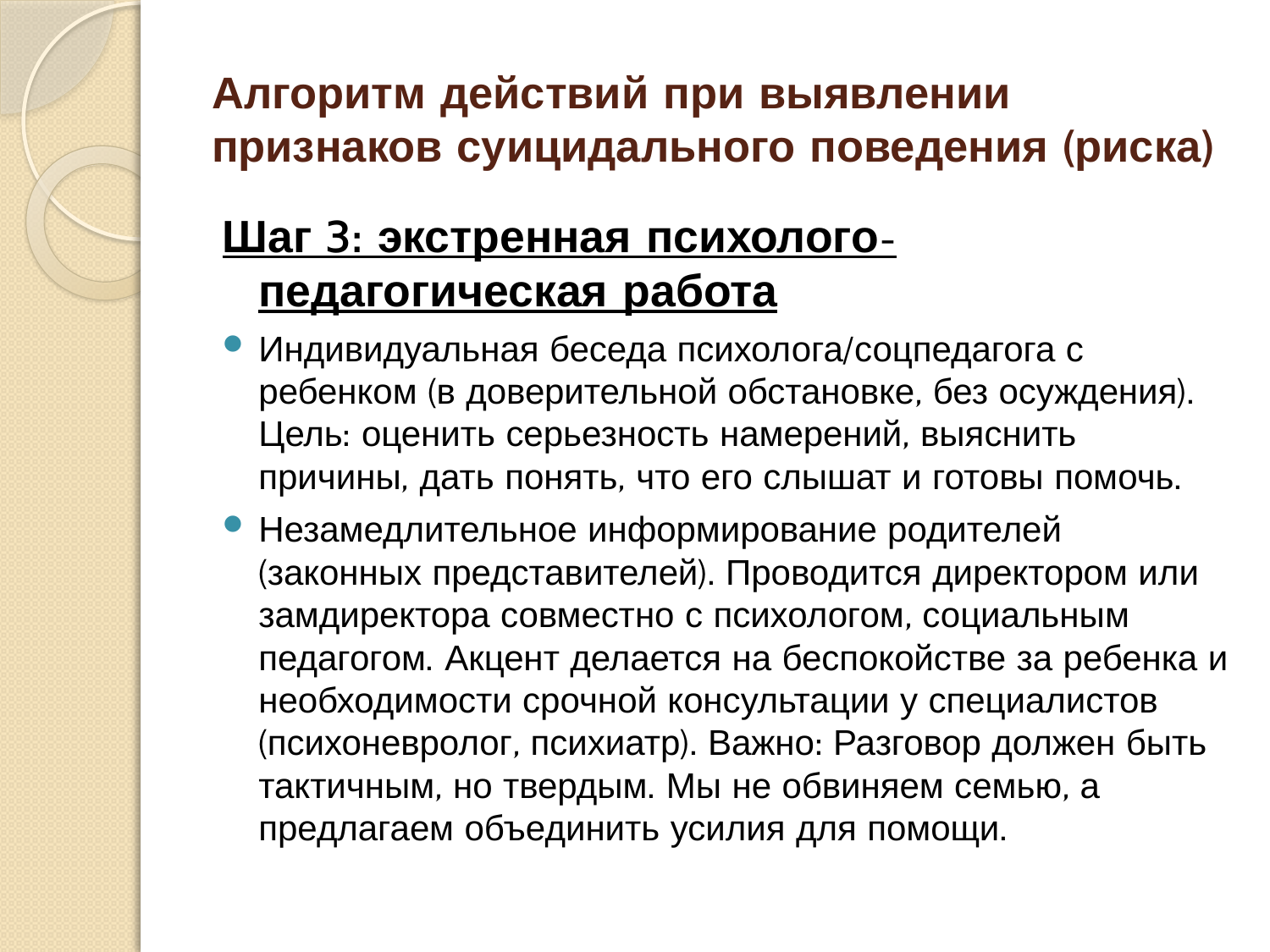

# Алгоритм действий при выявлении признаков суицидального поведения (риска)
Шаг 3: экстренная психолого-педагогическая работа
Индивидуальная беседа психолога/соцпедагога с ребенком (в доверительной обстановке, без осуждения). Цель: оценить серьезность намерений, выяснить причины, дать понять, что его слышат и готовы помочь.
Незамедлительное информирование родителей (законных представителей). Проводится директором или замдиректора совместно с психологом, социальным педагогом. Акцент делается на беспокойстве за ребенка и необходимости срочной консультации у специалистов (психоневролог, психиатр). Важно: Разговор должен быть тактичным, но твердым. Мы не обвиняем семью, а предлагаем объединить усилия для помощи.